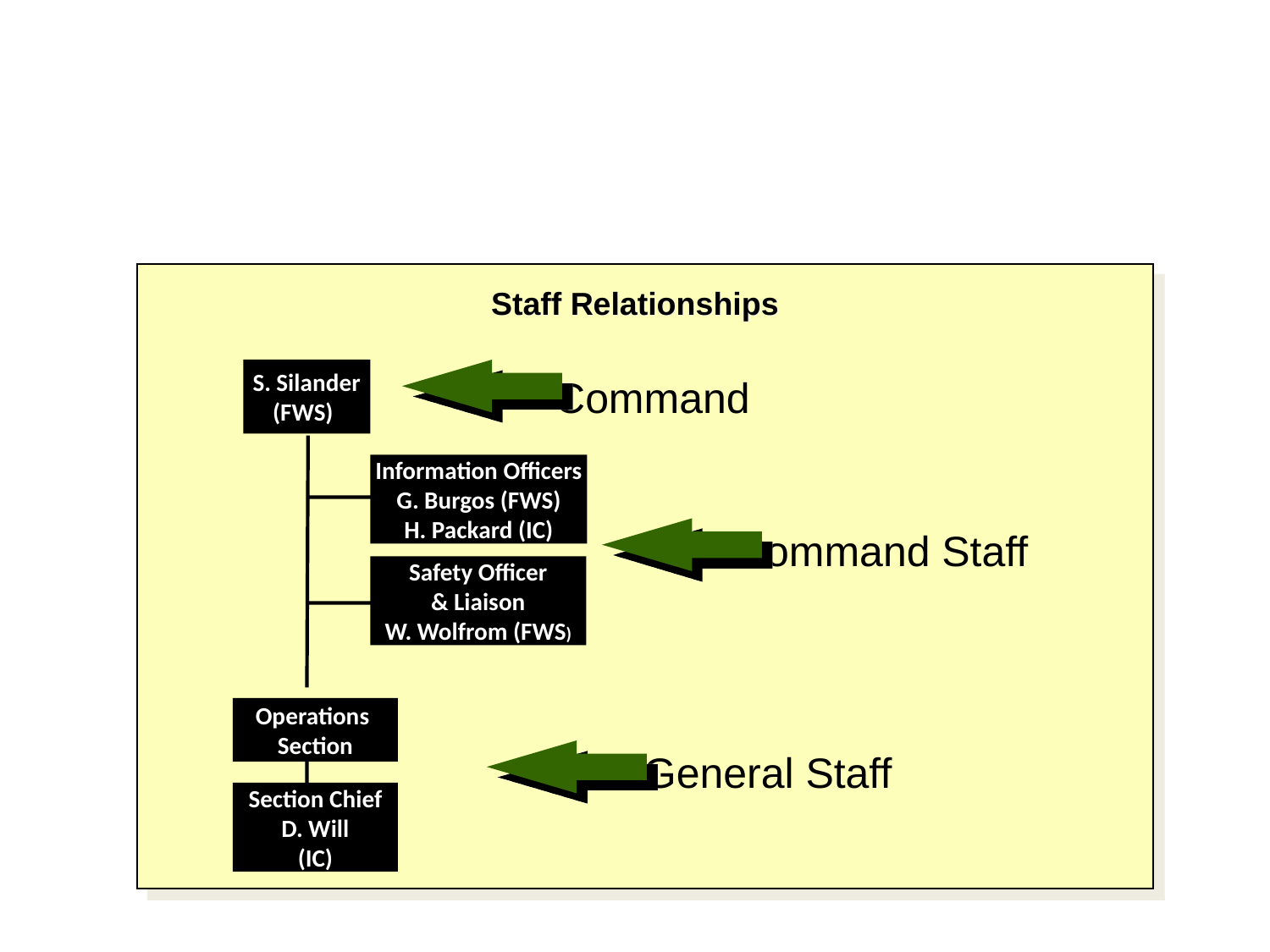

Staff Relationships

S. Silander
(FWS))

Command

Information Officers
G. Burgos (FWS)
H. Packard (IC)

Command Staff

Safety Officer
& Liaison
W. Wolfrom (FWS)

Operations
Section
General Staff

Section Chief
D. Will
(IC)